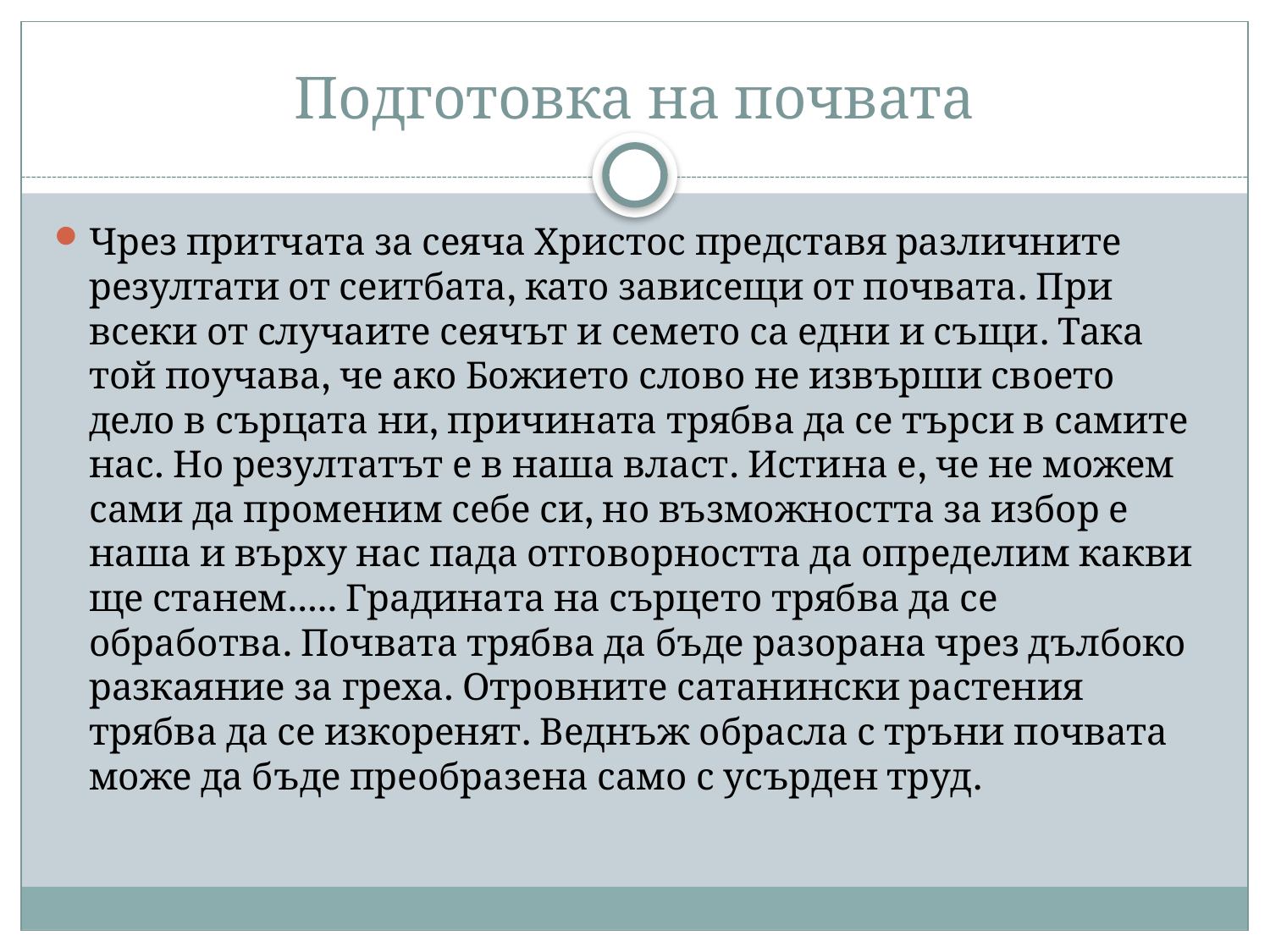

# Подготовка на почвата
Чрез притчата за сеяча Христос представя различните резултати от сеитбата, като зависещи от почвата. При всеки от случаите сеячът и семето са едни и същи. Така той поучава, че ако Божието слово не извърши своето дело в сърцата ни, причината трябва да се търси в самите нас. Но резултатът е в наша власт. Истина е, че не можем сами да променим себе си, но възможността за избор е наша и върху нас пада отговорността да определим какви ще станем..... Градината на сърцето трябва да се обработва. Почвата трябва да бъде разорана чрез дълбоко разкаяние за греха. Отровните сатанински растения трябва да се изкоренят. Веднъж обрасла с тръни почвата може да бъде преобразена само с усърден труд.